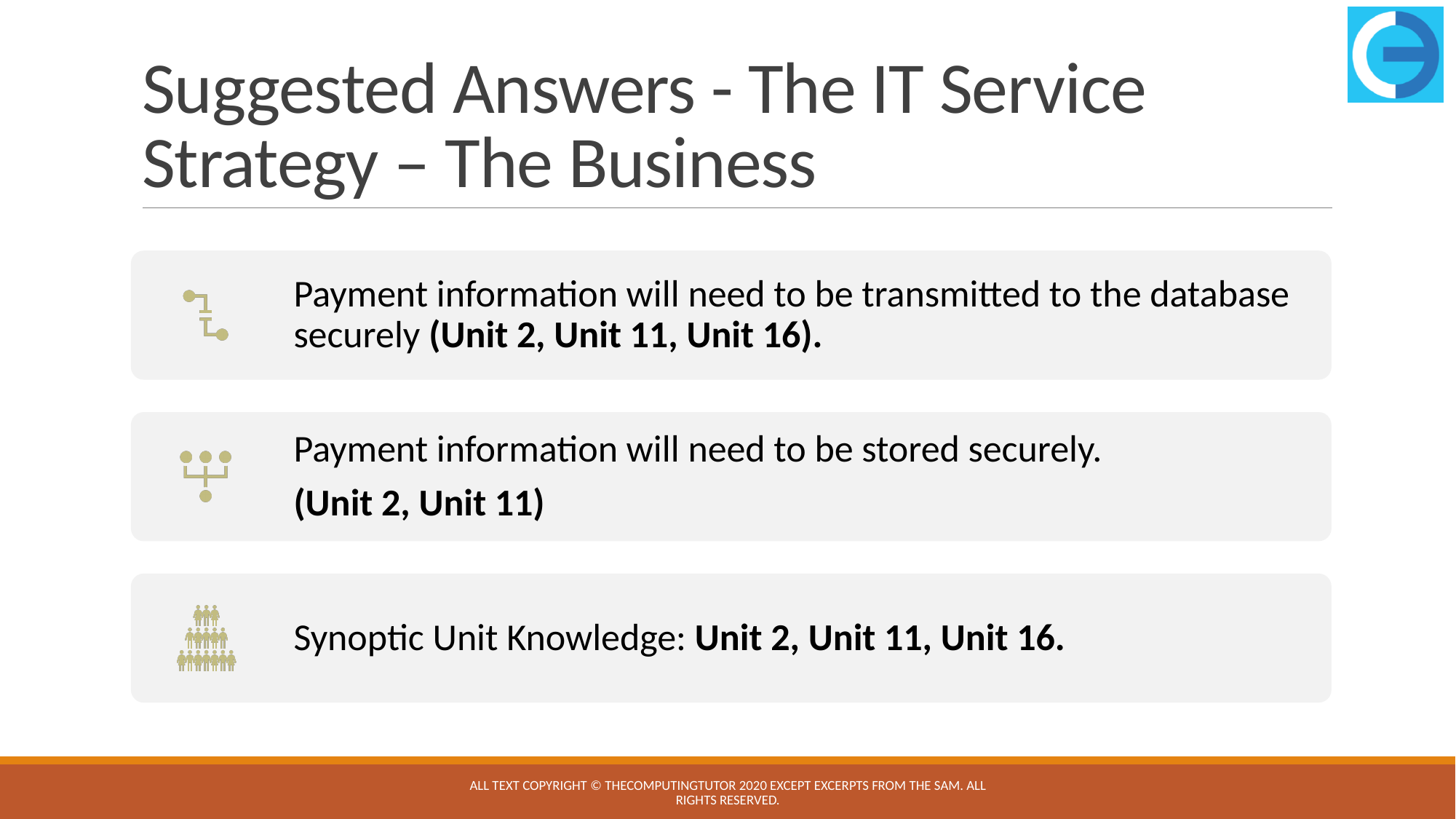

# Suggested Answers - The IT Service Strategy – The Business
Payment information will need to be transmitted to the database securely (Unit 2, Unit 11, Unit 16).
Payment information will need to be stored securely.
(Unit 2, Unit 11)
Synoptic Unit Knowledge: Unit 2, Unit 11, Unit 16.
All text copyright © TheComputingTutor 2020 except excerpts from the SAM. All rights Reserved.